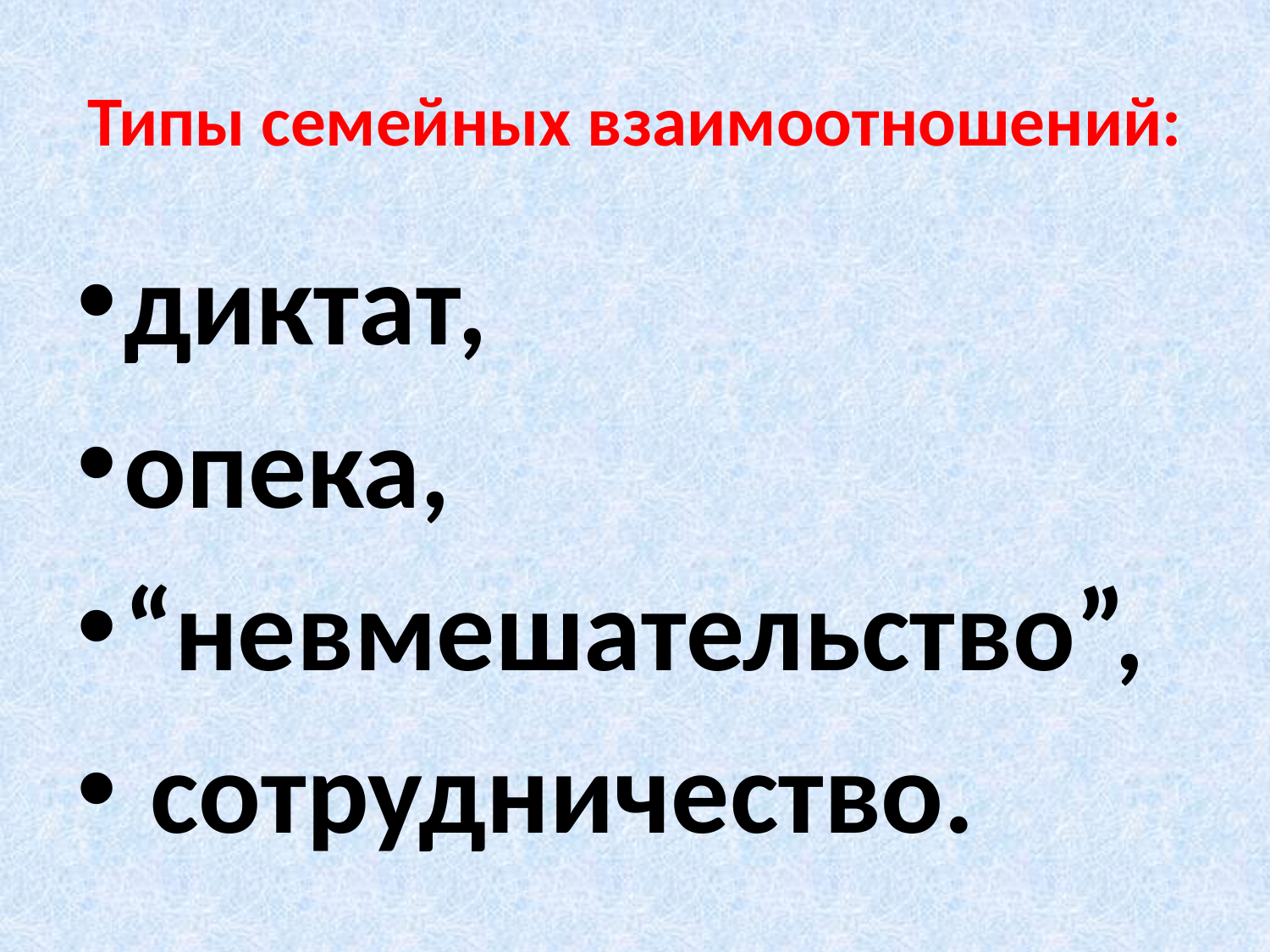

# Типы семейных взаимоотношений:
диктат,
опека,
“невмешательство”,
 сотрудничество.